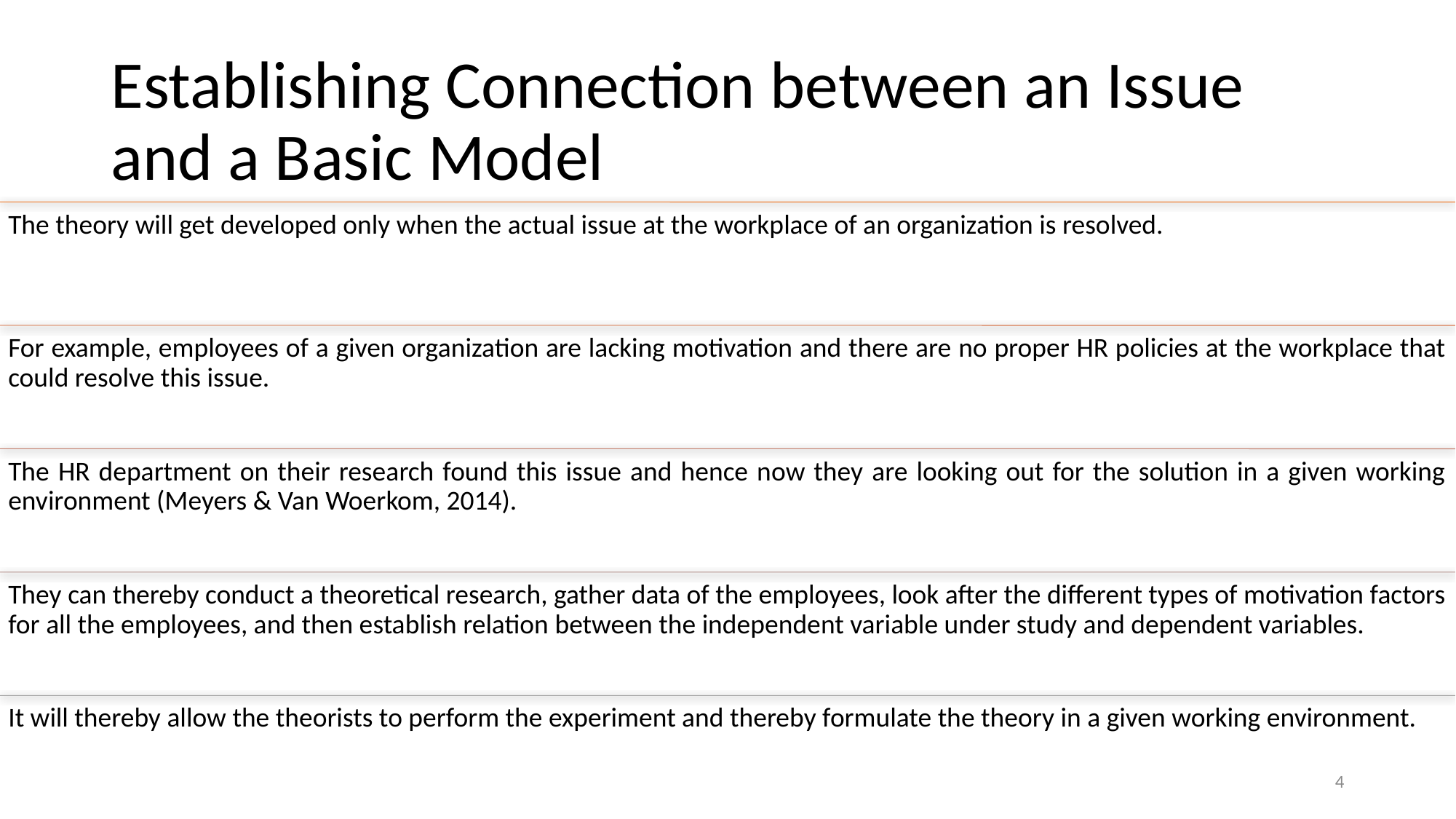

# Establishing Connection between an Issue and a Basic Model
The theory will get developed only when the actual issue at the workplace of an organization is resolved.
For example, employees of a given organization are lacking motivation and there are no proper HR policies at the workplace that could resolve this issue.
The HR department on their research found this issue and hence now they are looking out for the solution in a given working environment (Meyers & Van Woerkom, 2014).
They can thereby conduct a theoretical research, gather data of the employees, look after the different types of motivation factors for all the employees, and then establish relation between the independent variable under study and dependent variables.
It will thereby allow the theorists to perform the experiment and thereby formulate the theory in a given working environment.
4